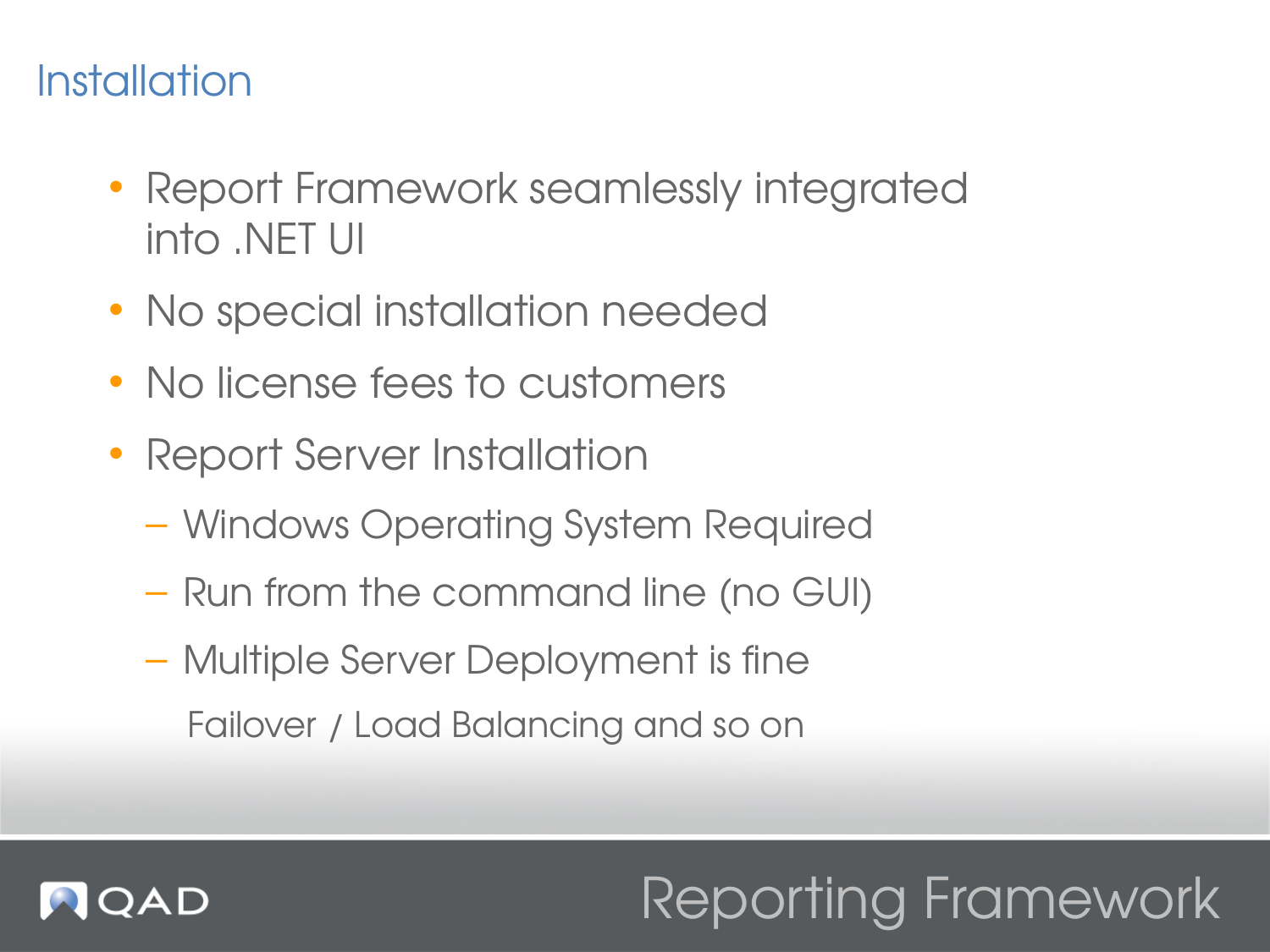

Installation

Report Framework seamlessly integrated into .NET UI
No special installation needed
No license fees to customers
Report Server Installation
Windows Operating System Required
Run from the command line (no GUI)
Multiple Server Deployment is fine
Failover / Load Balancing and so on

# Reporting Framework